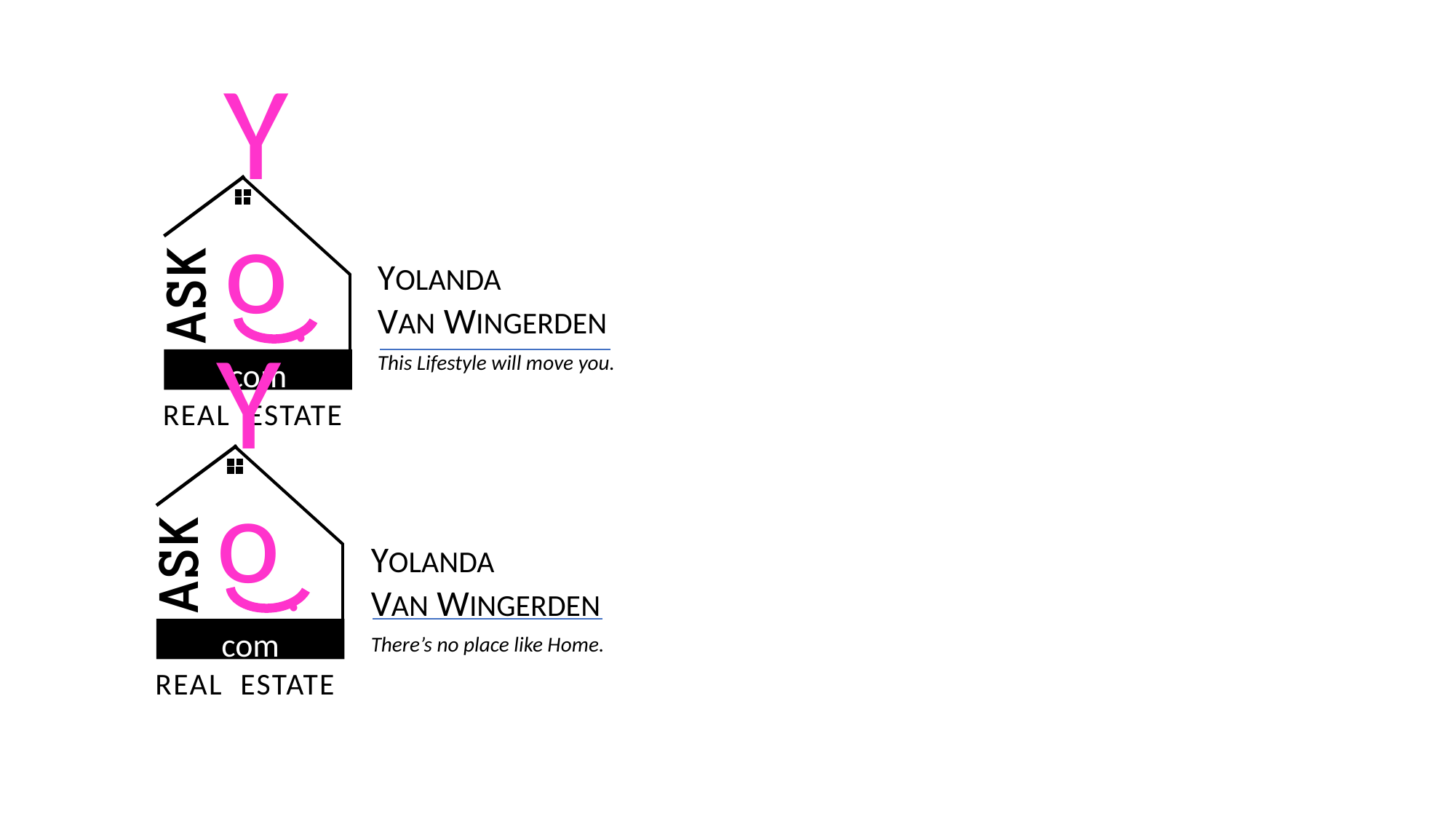

Yo
ASK
YOLANDA
VAN WINGERDEN

This Lifestyle will move you.

AskYo . com
REAL  ESTATE

Yo
ASK
YOLANDA
VAN WINGERDEN

There’s no place like Home.

AskYo . com
REAL  ESTATE